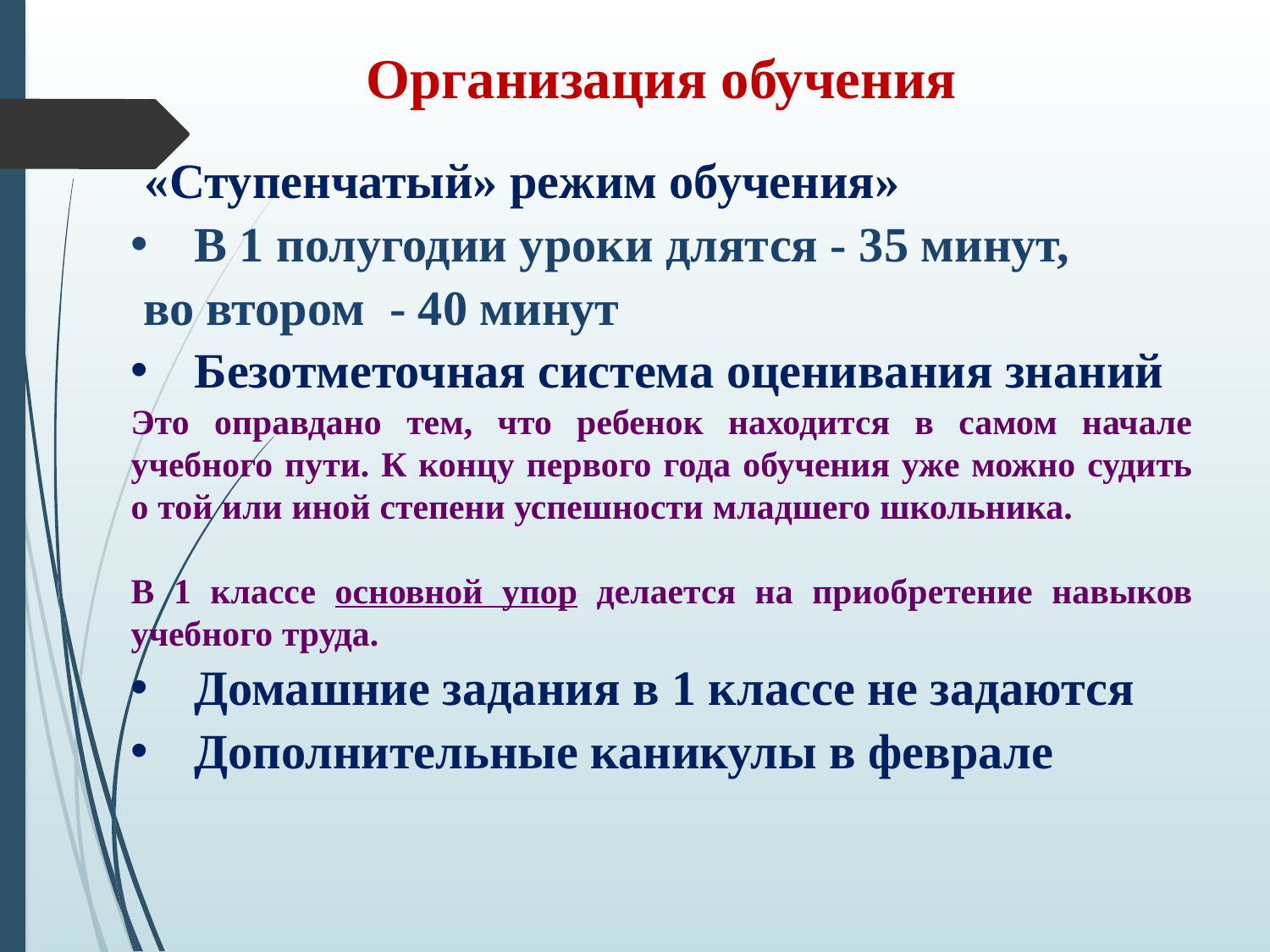

Организация обучения

 «Ступенчатый» режим обучения»
В 1 полугодии уроки длятся - 35 минут,
 во втором  - 40 минут
Безотметочная система оценивания знаний
Это оправдано тем, что ребенок находится в самом начале учебного пути. К концу первого года обучения уже можно судить о той или иной степени успешности младшего школьника.
В 1 классе основной упор делается на приобретение навыков учебного труда.
Домашние задания в 1 классе не задаются
Дополнительные каникулы в феврале